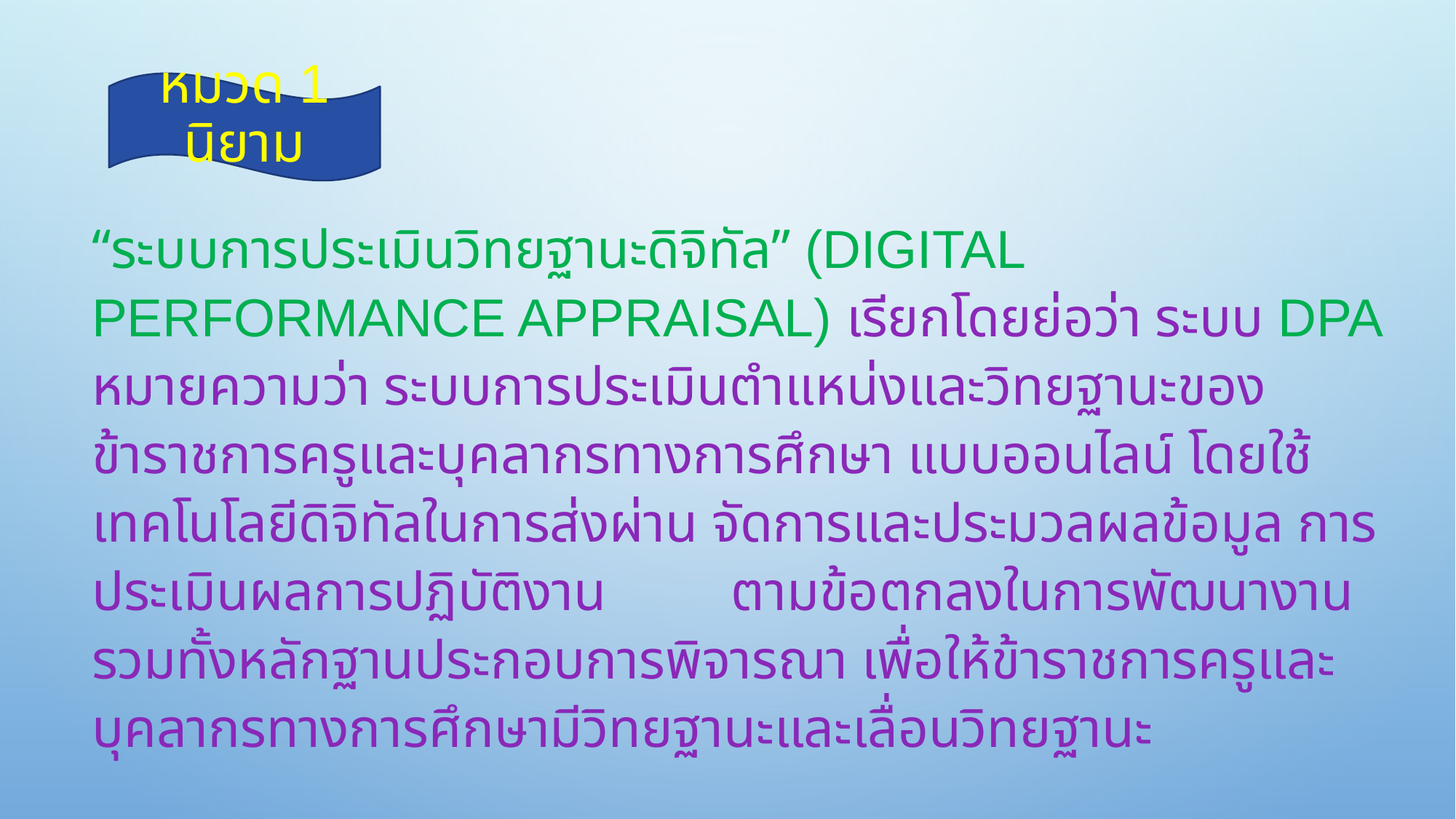

# หมวด 1 นิยาม
“ระบบการประเมินวิทยฐานะดิจิทัล” (Digital Performance Appraisal) เรียกโดยย่อว่า ระบบ DPA หมายความว่า ระบบการประเมินตำแหน่งและวิทยฐานะของข้าราชการครูและบุคลากรทางการศึกษา แบบออนไลน์ โดยใช้เทคโนโลยีดิจิทัลในการส่งผ่าน จัดการและประมวลผลข้อมูล การประเมินผลการปฏิบัติงาน         ตามข้อตกลงในการพัฒนางาน รวมทั้งหลักฐานประกอบการพิจารณา เพื่อให้ข้าราชการครูและบุคลากรทางการศึกษามีวิทยฐานะและเลื่อนวิทยฐานะ